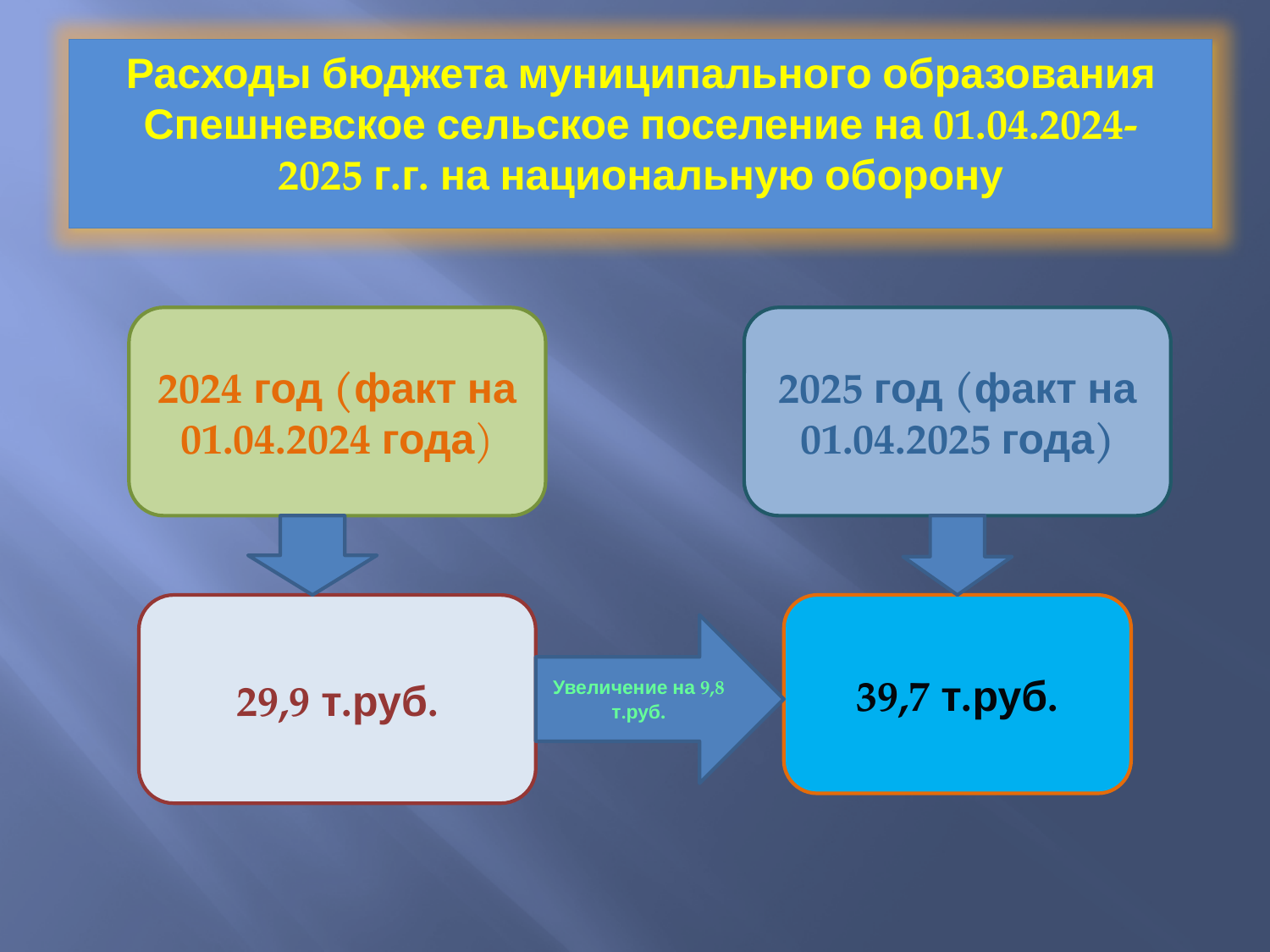

Расходы бюджета муниципального образования Спешневское сельское поселение на 01.04.2024-
2025 г.г. на национальную оборону
2024 год (факт на 01.04.2024 года)
2025 год (факт на 01.04.2025 года)

29,9 т.руб.
39,7 т.руб.
Увеличение на 9,8 т.руб.